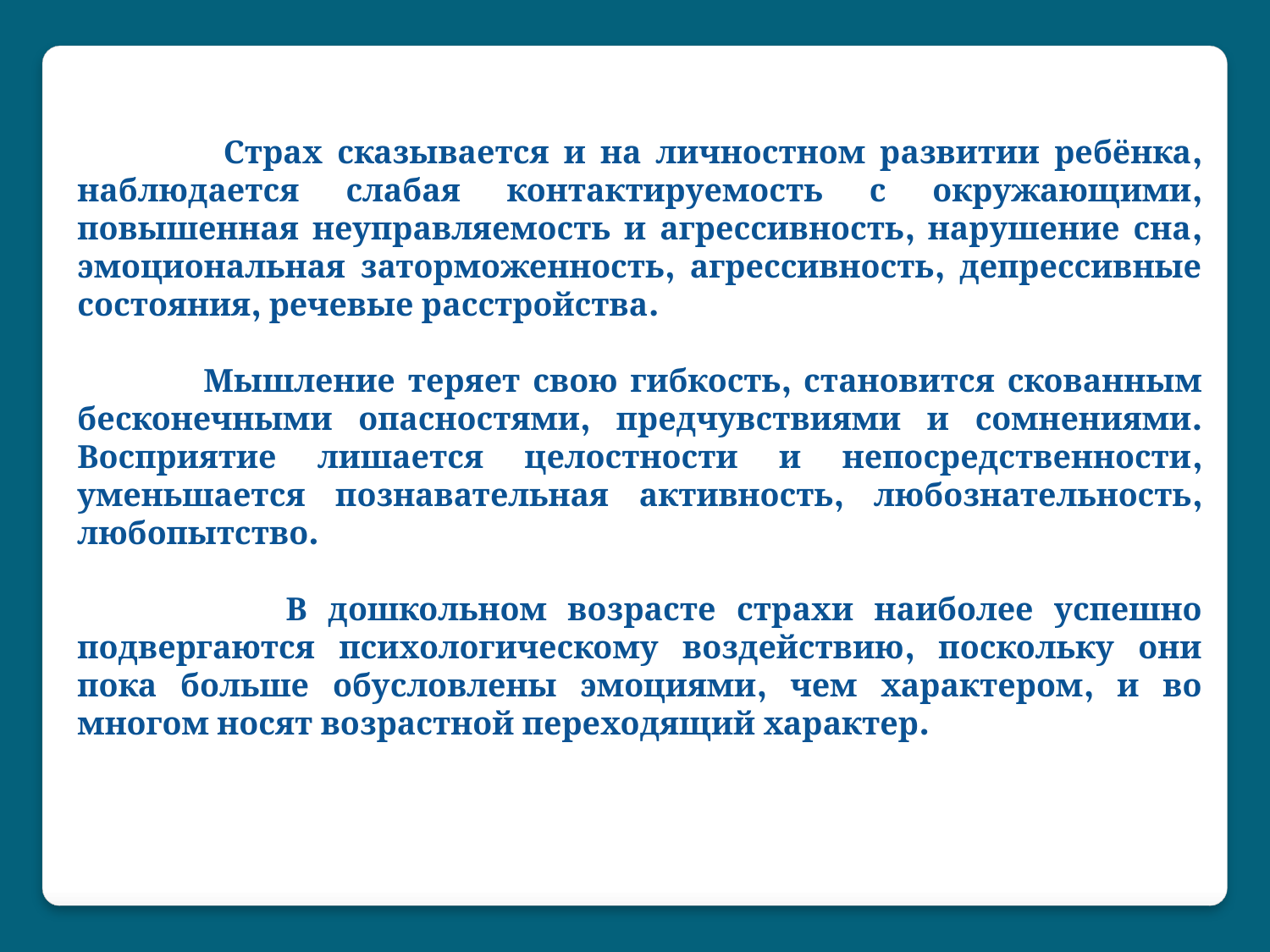

Страх сказывается и на личностном развитии ребёнка, наблюдается слабая контактируемость с окружающими, повышенная неуправляемость и агрессивность, нарушение сна, эмоциональная заторможенность, агрессивность, депрессивные состояния, речевые расстройства.

          Мышление теряет свою гибкость, становится скованным бесконечными опасностями, предчувствиями и сомнениями. Восприятие лишается целостности и непосредственности, уменьшается познавательная активность, любознательность, любопытство.

          В дошкольном возрасте страхи наиболее успешно подвергаются психологическому воздействию, поскольку они пока больше обусловлены эмоциями, чем характером, и во многом носят возрастной переходящий характер.